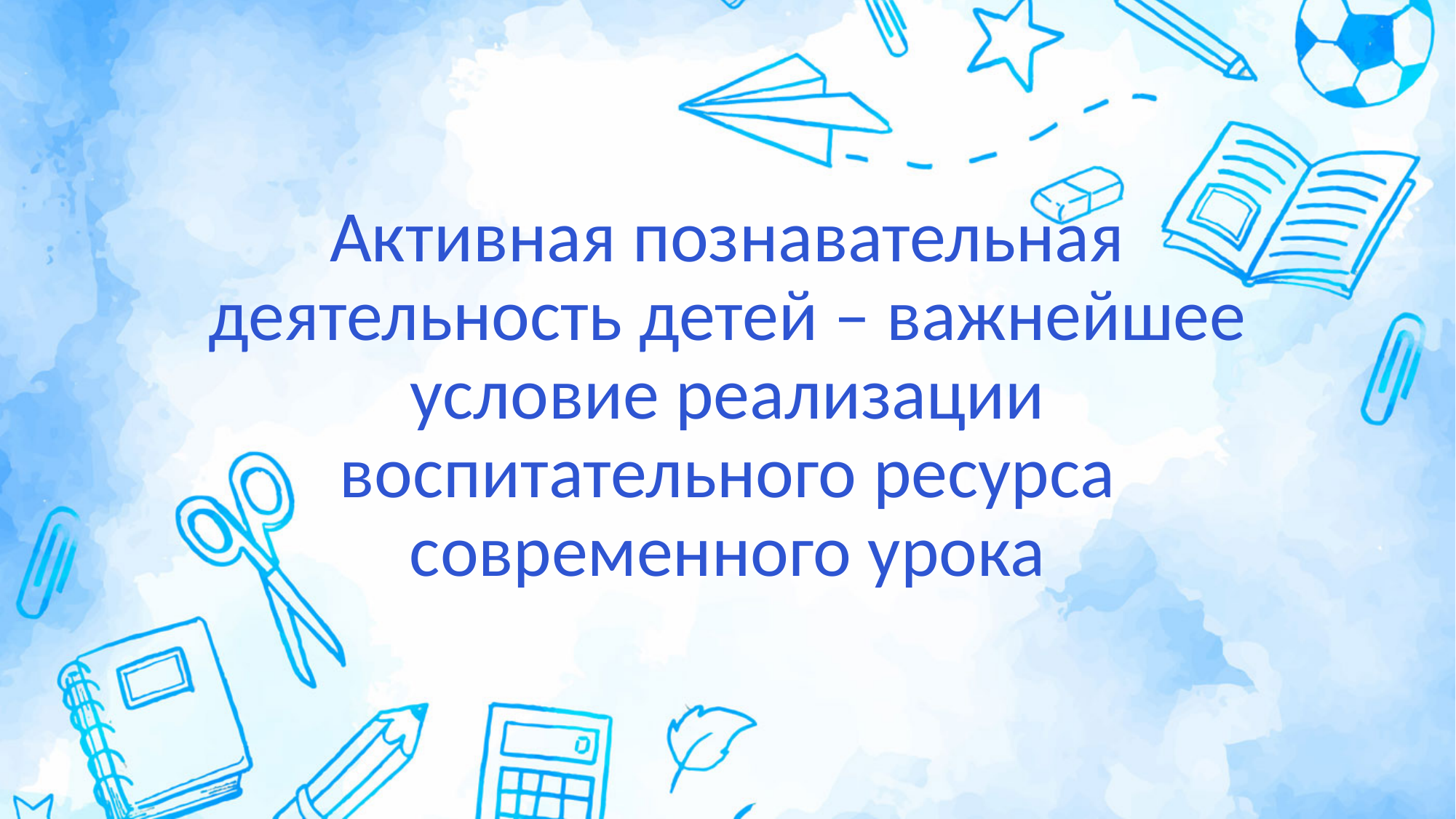

# Активная познавательная деятельность детей – важнейшее условие реализации воспитательного ресурса современного урока